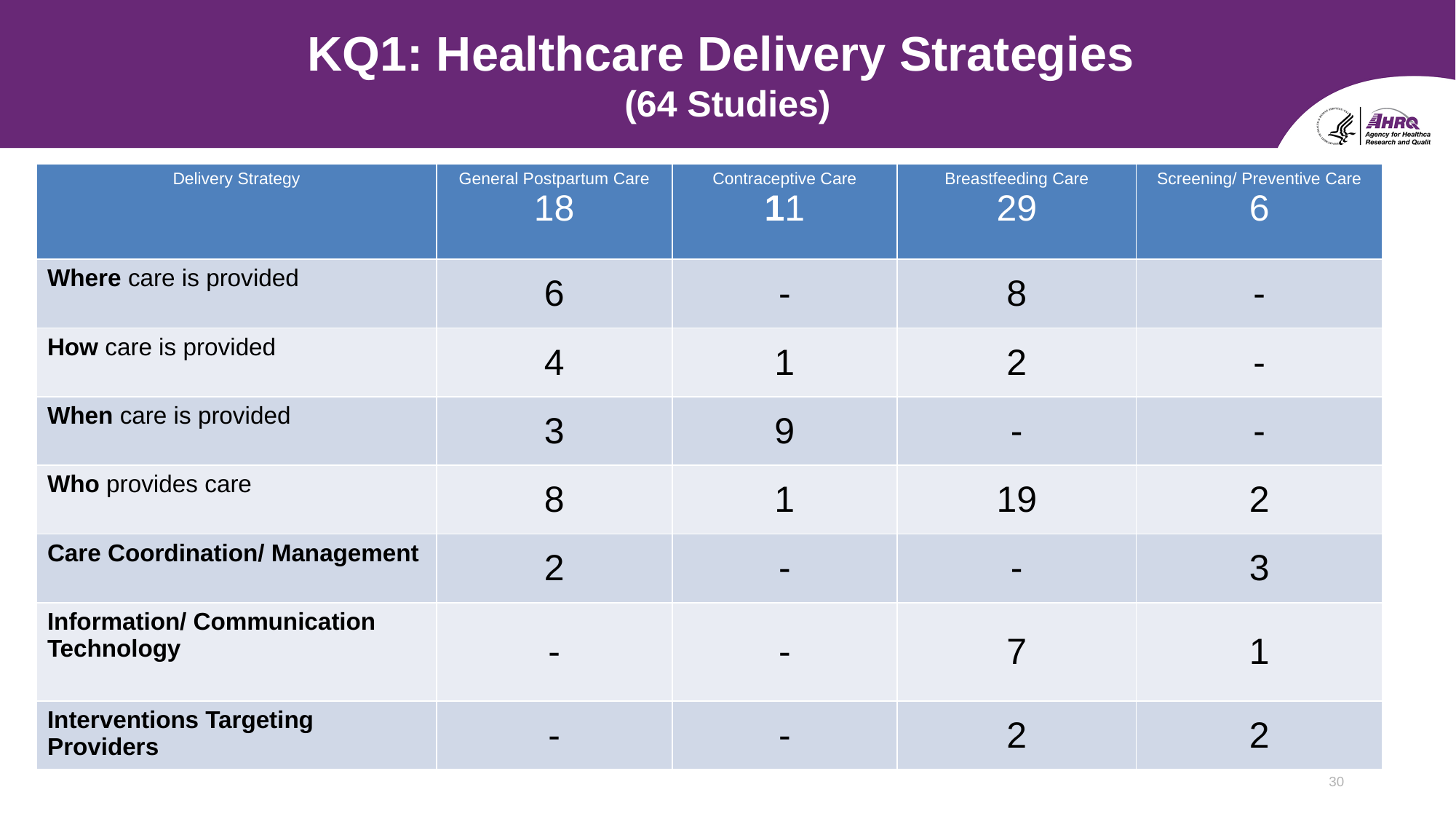

# KQ1: Healthcare Delivery Strategies (64 Studies)
| Delivery Strategy | General Postpartum Care 18 | Contraceptive Care 11 | Breastfeeding Care 29 | Screening/ Preventive Care 6 |
| --- | --- | --- | --- | --- |
| Where care is provided | 6 | - | 8 | - |
| How care is provided | 4 | 1 | 2 | - |
| When care is provided | 3 | 9 | - | - |
| Who provides care | 8 | 1 | 19 | 2 |
| Care Coordination/ Management | 2 | - | - | 3 |
| Information/ Communication Technology | - | - | 7 | 1 |
| Interventions Targeting Providers | - | - | 2 | 2 |
30